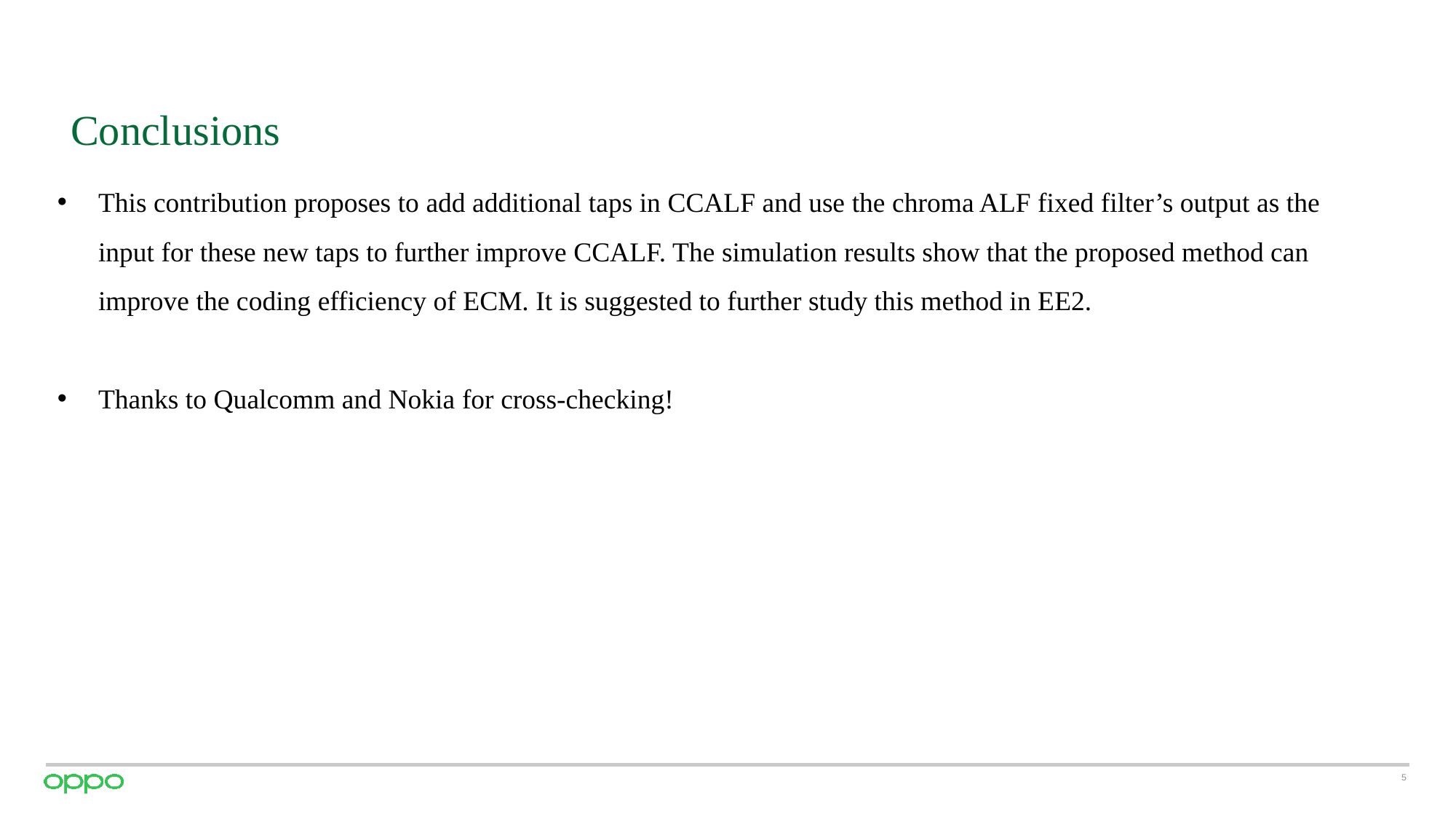

# Conclusions
This contribution proposes to add additional taps in CCALF and use the chroma ALF fixed filter’s output as the input for these new taps to further improve CCALF. The simulation results show that the proposed method can improve the coding efficiency of ECM. It is suggested to further study this method in EE2.

Thanks to Qualcomm and Nokia for cross-checking!